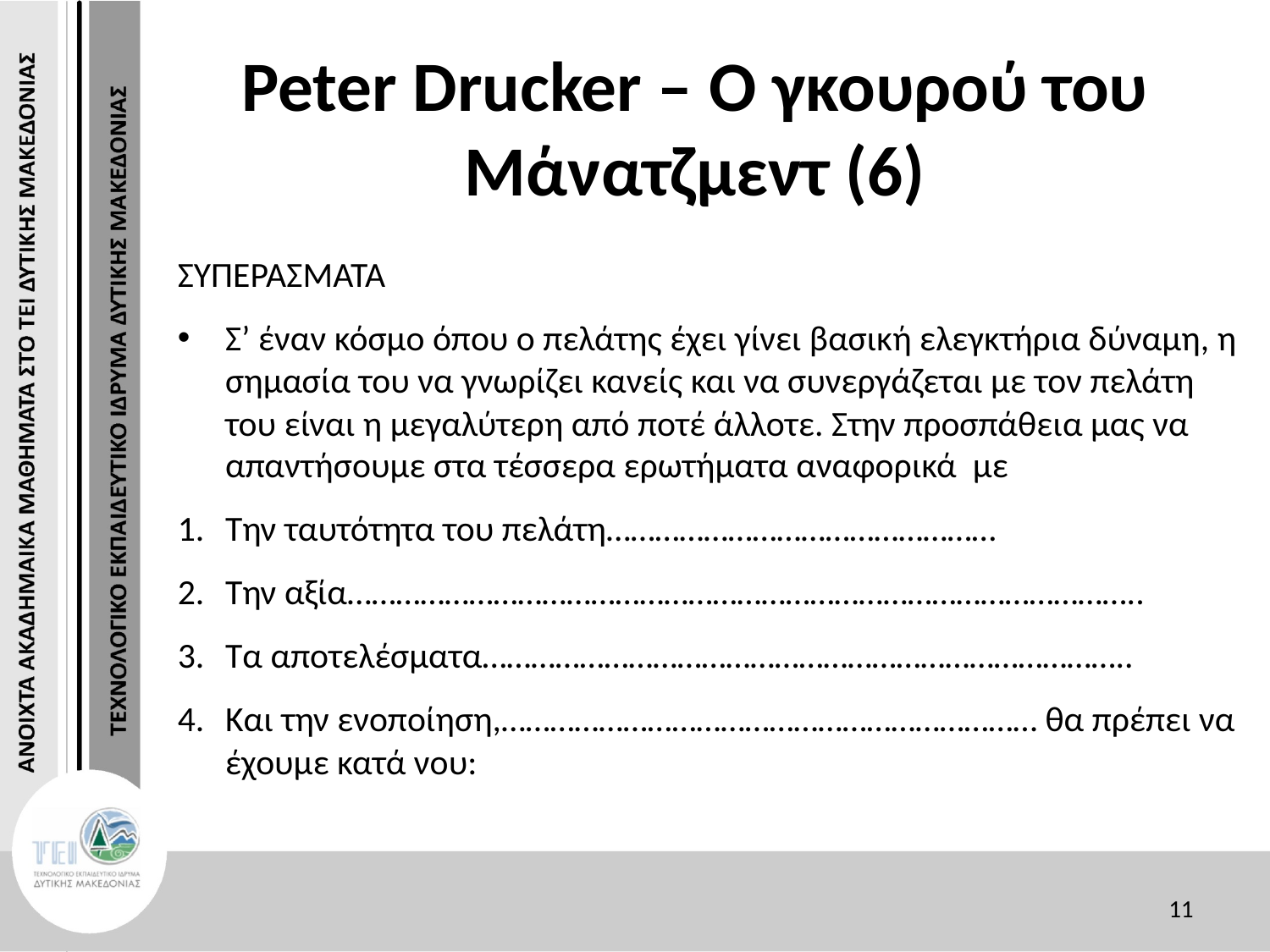

# Peter Drucker – Ο γκουρού του Μάνατζμεντ (6)
ΣΥΠΕΡΑΣΜΑΤΑ
Σ’ έναν κόσμο όπου ο πελάτης έχει γίνει βασική ελεγκτήρια δύναμη, η σημασία του να γνωρίζει κανείς και να συνεργάζεται με τον πελάτη του είναι η μεγαλύτερη από ποτέ άλλοτε. Στην προσπάθεια μας να απαντήσουμε στα τέσσερα ερωτήματα αναφορικά  με
Την ταυτότητα του πελάτη…………………………………………
Την αξία……………………………………………………………………………………..
Τα αποτελέσματα……………………………………………………………………..
Και την ενοποίηση,………………………………………………………… θα πρέπει να έχουμε κατά νου:
11